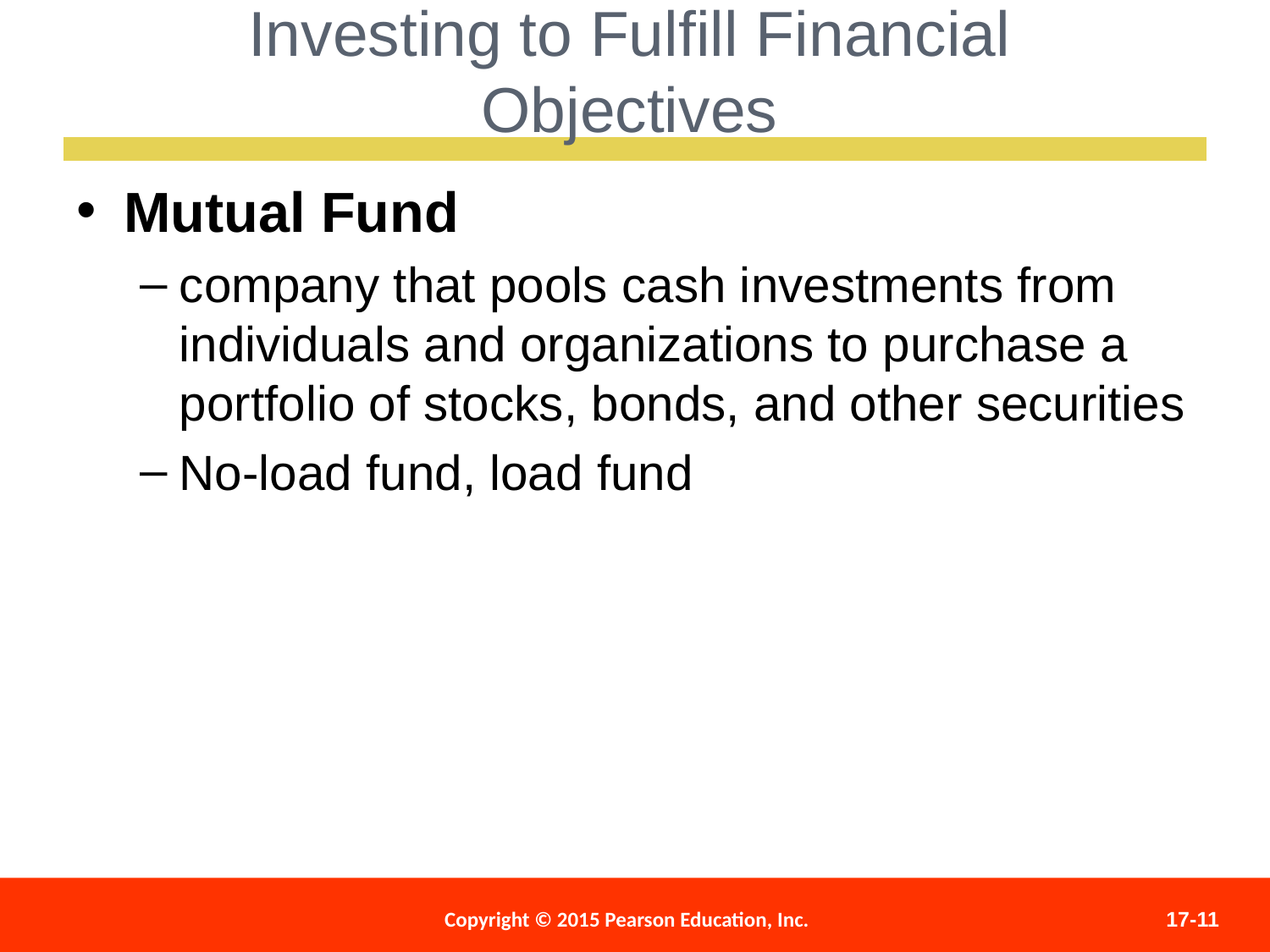

Investing to Fulfill Financial
Objectives
Mutual Fund
company that pools cash investments from individuals and organizations to purchase a portfolio of stocks, bonds, and other securities
No-load fund, load fund